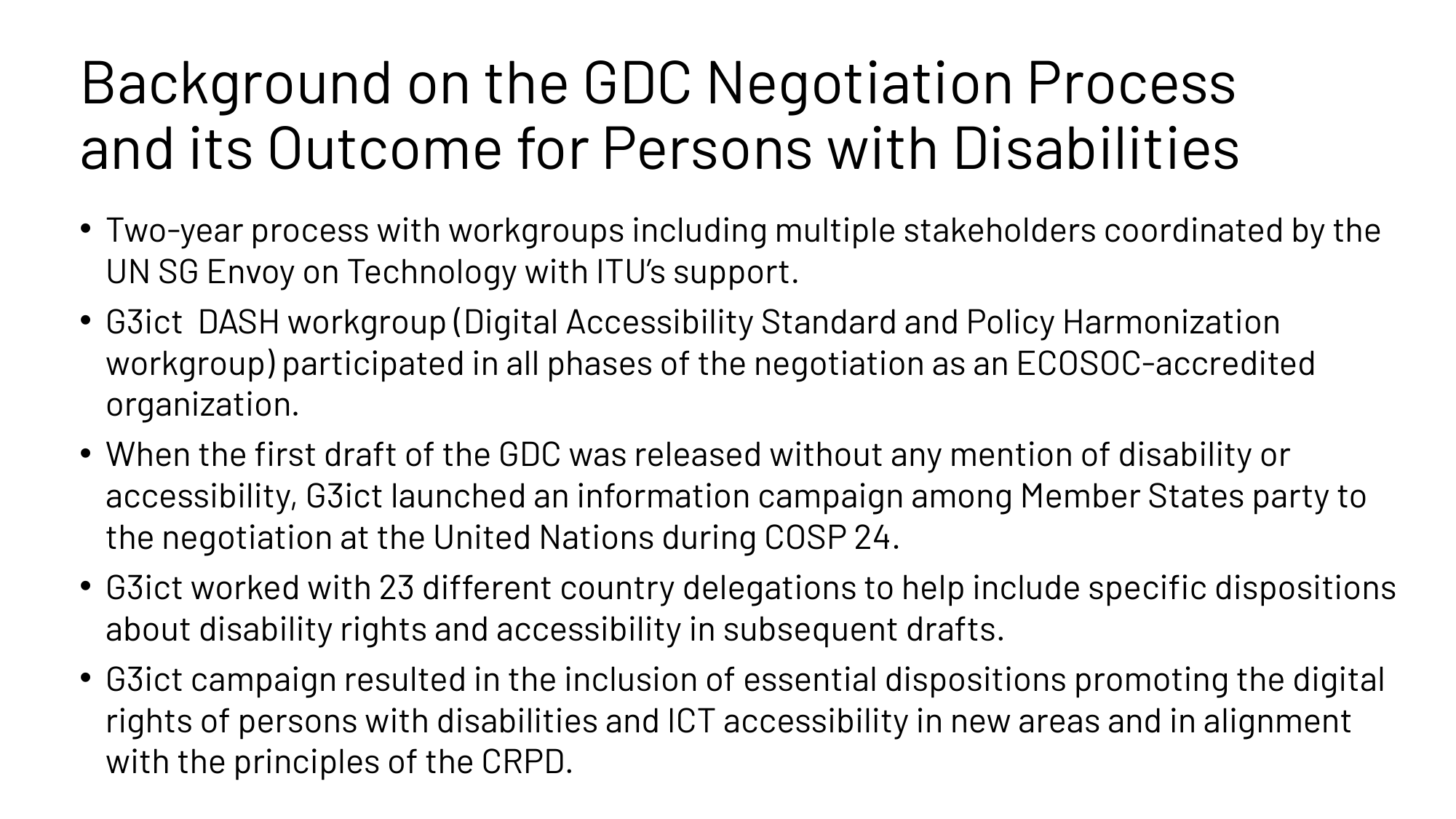

# Background on the GDC Negotiation Process and its Outcome for Persons with Disabilities
Two-year process with workgroups including multiple stakeholders coordinated by the UN SG Envoy on Technology with ITU’s support.
G3ict  DASH workgroup (Digital Accessibility Standard and Policy Harmonization workgroup) participated in all phases of the negotiation as an ECOSOC-accredited organization.
When the first draft of the GDC was released without any mention of disability or accessibility, G3ict launched an information campaign among Member States party to the negotiation at the United Nations during COSP 24.
G3ict worked with 23 different country delegations to help include specific dispositions about disability rights and accessibility in subsequent drafts.
G3ict campaign resulted in the inclusion of essential dispositions promoting the digital rights of persons with disabilities and ICT accessibility in new areas and in alignment with the principles of the CRPD.